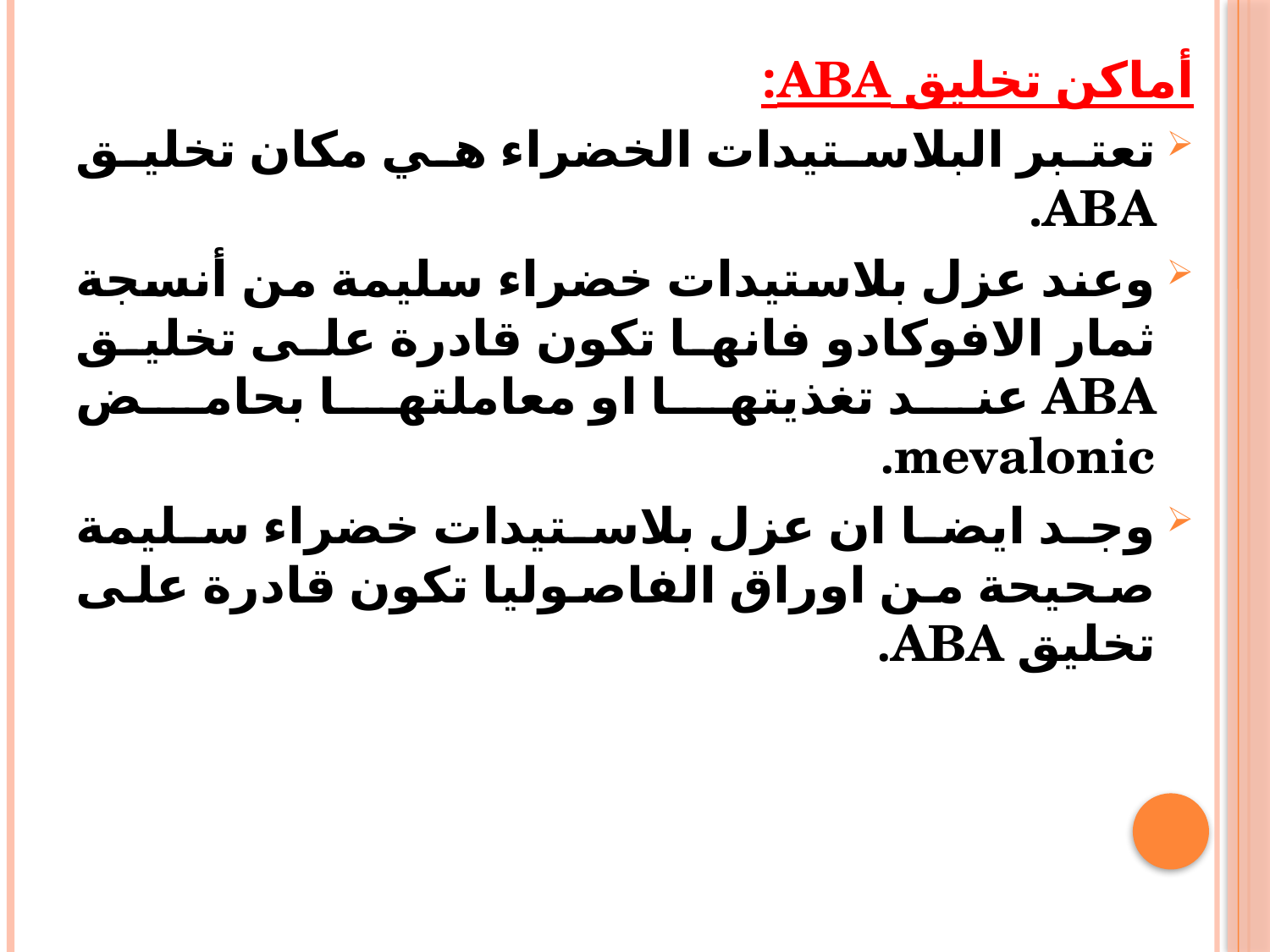

أماكن تخليق ABA:
تعتبر البلاستيدات الخضراء هي مكان تخليق ABA.
وعند عزل بلاستيدات خضراء سليمة من أنسجة ثمار الافوكادو فانها تكون قادرة على تخليق ABA عند تغذيتها او معاملتها بحامض mevalonic.
وجد ايضا ان عزل بلاستيدات خضراء سليمة صحيحة من اوراق الفاصوليا تكون قادرة على تخليق ABA.